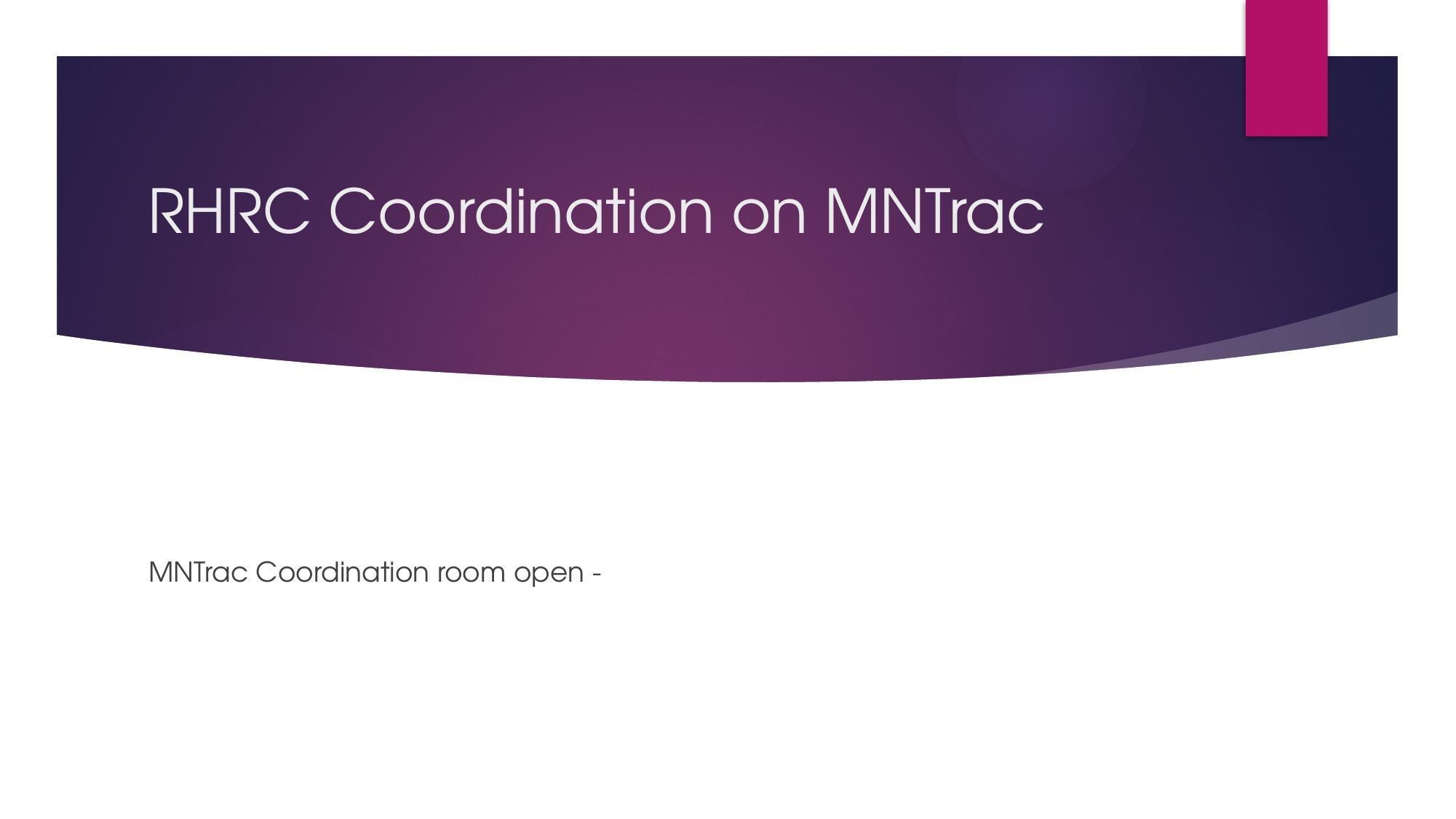

# RHRC Coordination on MNTrac
MNTrac Coordination room open -